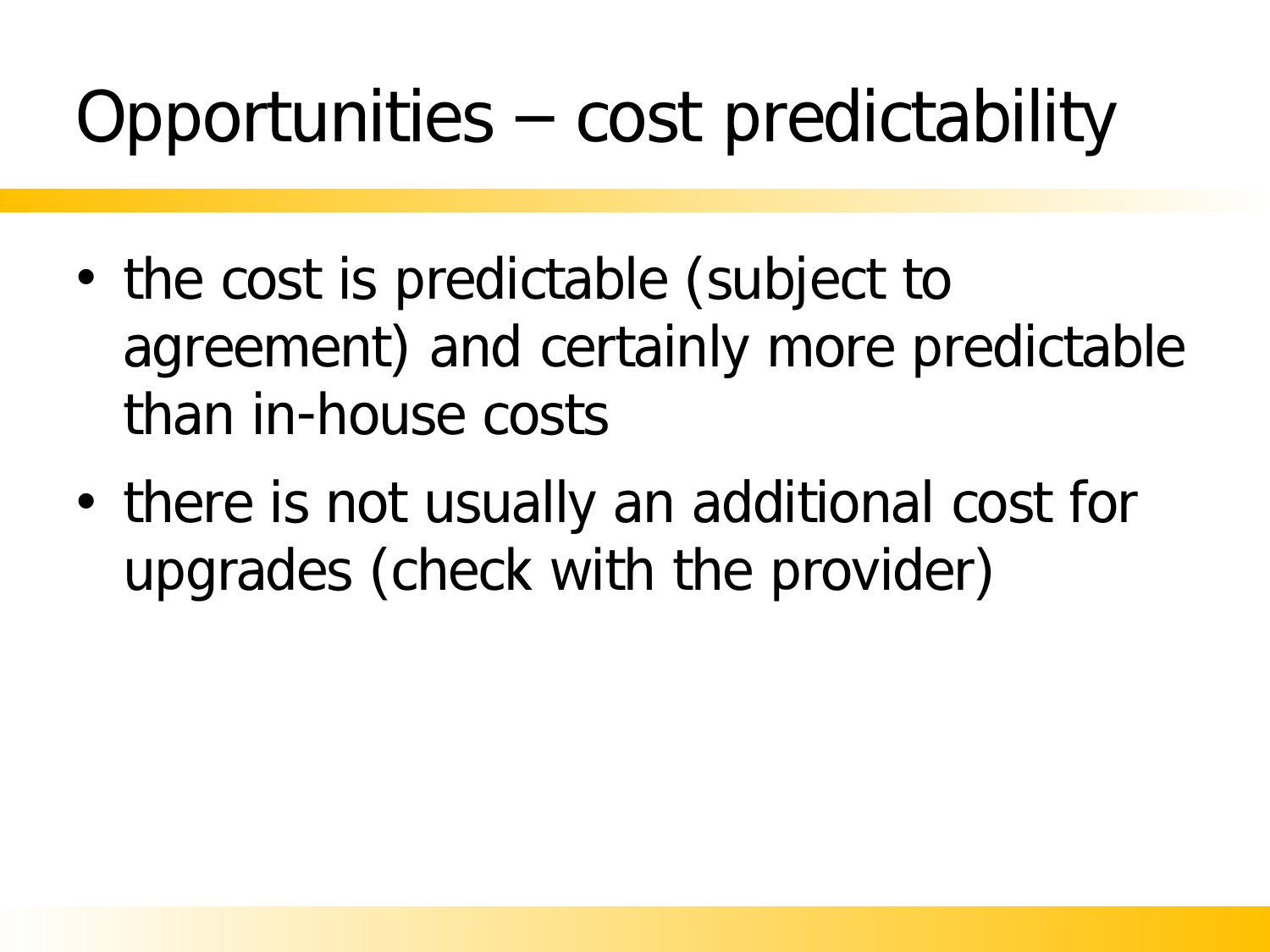

# Opportunities – cost predictability
the cost is predictable (subject to agreement) and certainly more predictable than in-house costs
there is not usually an additional cost for upgrades (check with the provider)